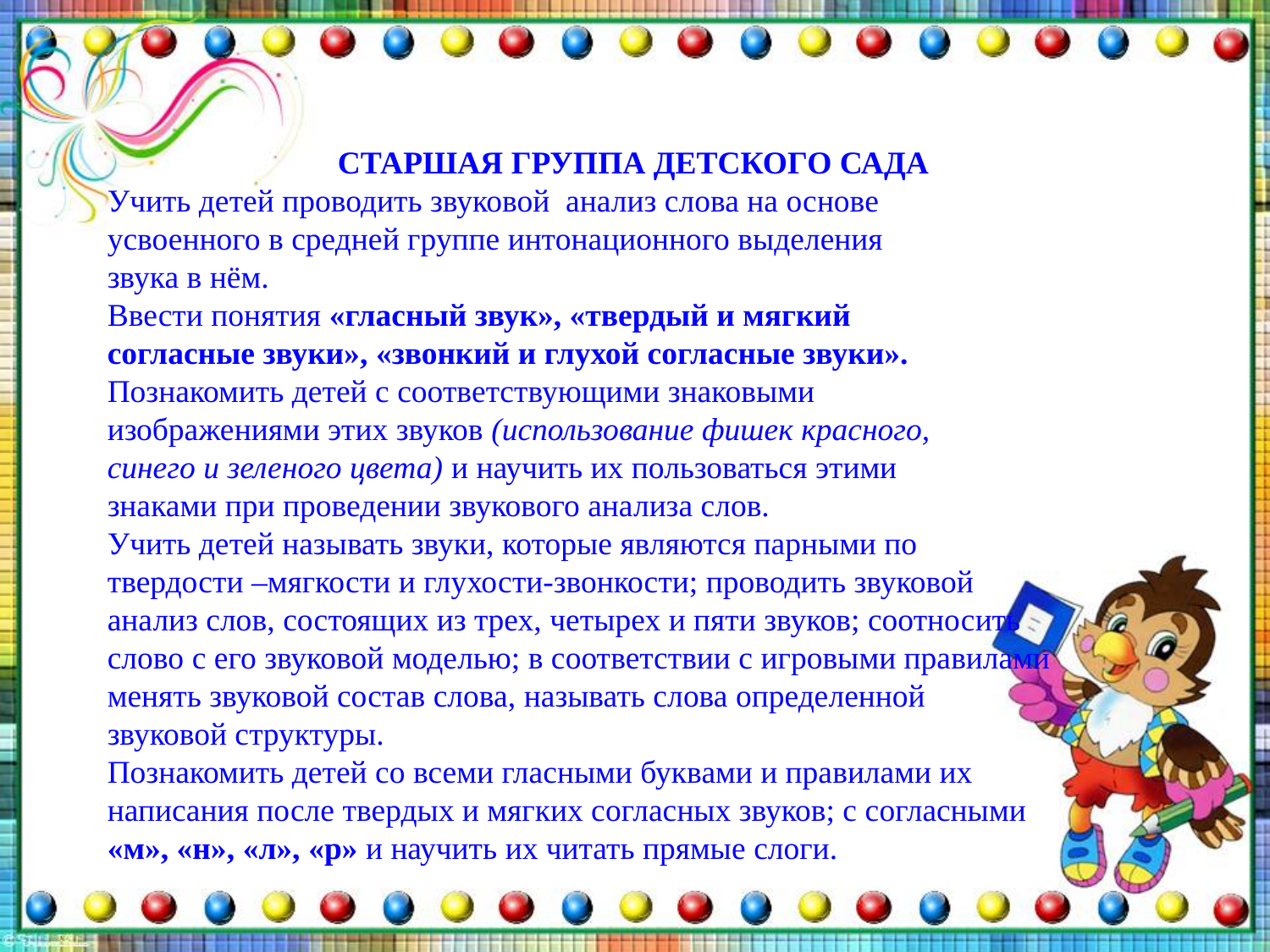

СТАРШАЯ ГРУППА ДЕТСКОГО САДА
Учить детей проводить звуковой  анализ слова на основе
усвоенного в средней группе интонационного выделения
звука в нём.
Ввести понятия «гласный звук», «твердый и мягкий
согласные звуки», «звонкий и глухой согласные звуки». Познакомить детей с соответствующими знаковыми
изображениями этих звуков (использование фишек красного,
синего и зеленого цвета) и научить их пользоваться этими
знаками при проведении звукового анализа слов.
Учить детей называть звуки, которые являются парными по твердости –мягкости и глухости-звонкости; проводить звуковой анализ слов, состоящих из трех, четырех и пяти звуков; соотносить слово с его звуковой моделью; в соответствии с игровыми правилами менять звуковой состав слова, называть слова определенной звуковой структуры.
Познакомить детей со всеми гласными буквами и правилами их написания после твердых и мягких согласных звуков; с согласными «м», «н», «л», «р» и научить их читать прямые слоги.